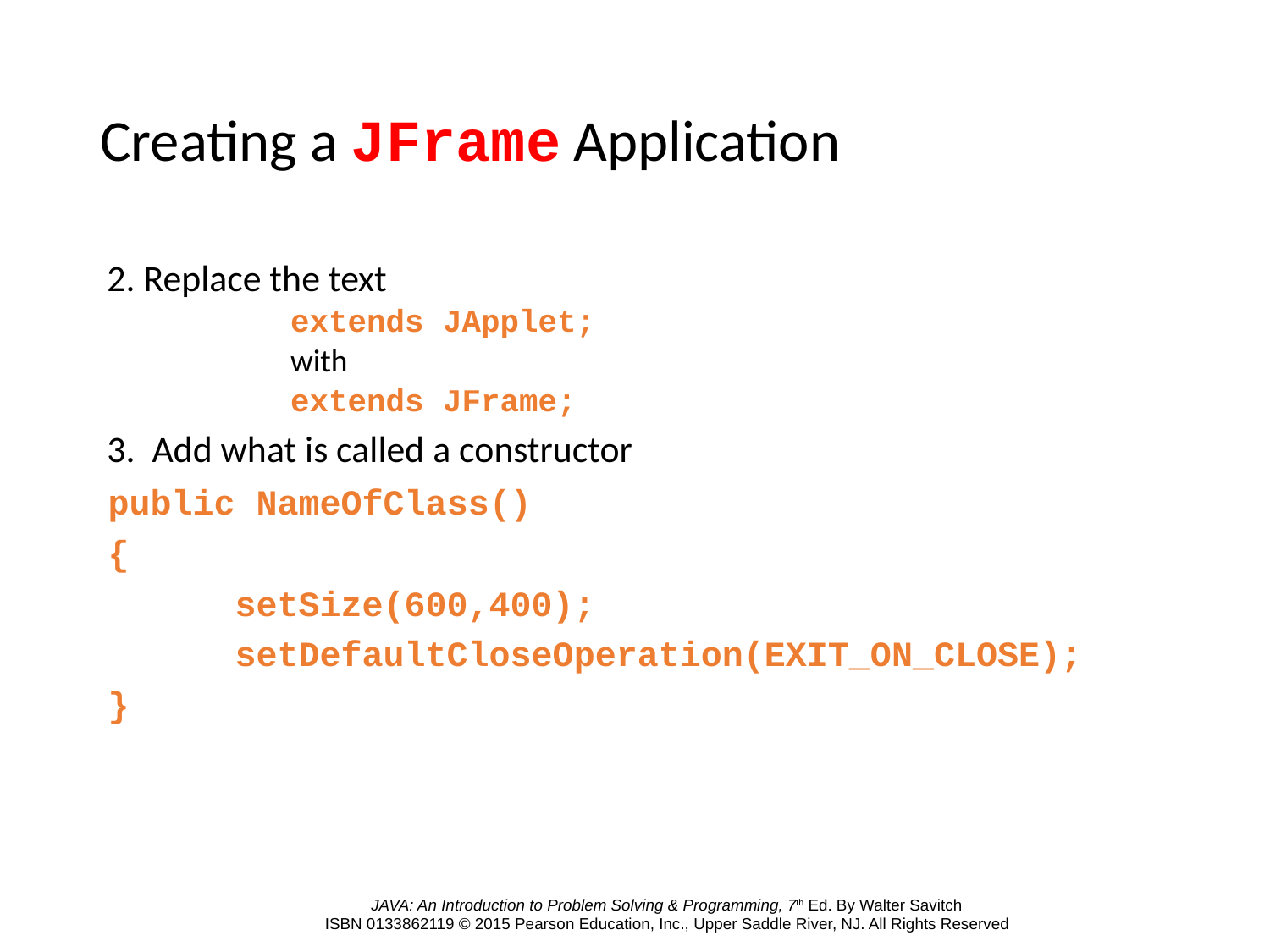

# Creating a JFrame Application
2. Replace the text
	extends JApplet;
	with
	extends JFrame;
3.  Add what is called a constructor
	public NameOfClass()
	{
		setSize(600,400);
		setDefaultCloseOperation(EXIT_ON_CLOSE);
	}